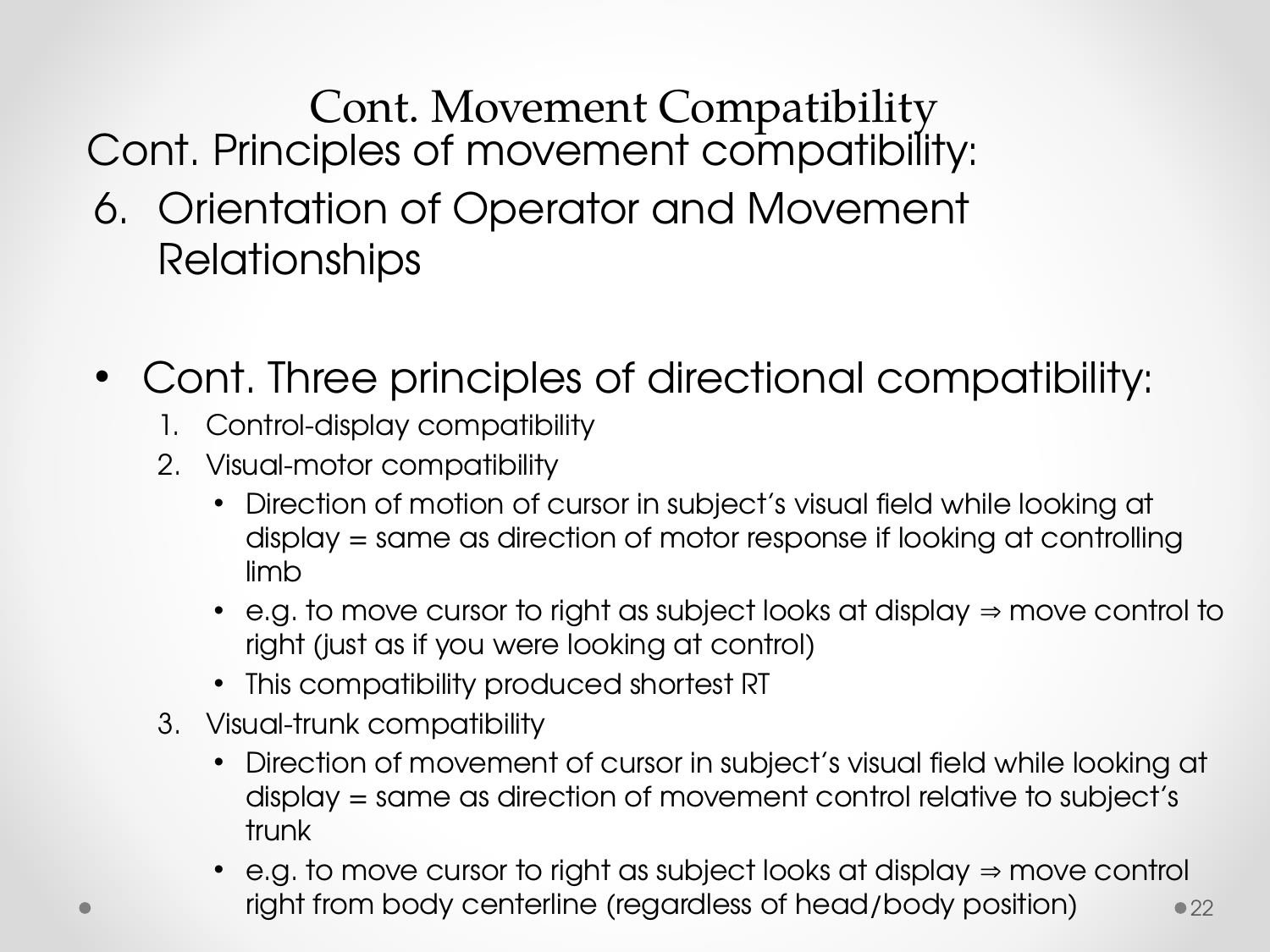

# Cont. Movement Compatibility

Cont. Principles of movement compatibility:
Orientation of Operator and Movement Relationships

Cont. Three principles of directional compatibility:
Control-display compatibility
Visual-motor compatibility
Direction of motion of cursor in subject’s visual field while looking at display = same as direction of motor response if looking at controlling limb
e.g. to move cursor to right as subject looks at display ⇒ move control to right (just as if you were looking at control)
This compatibility produced shortest RT
Visual-trunk compatibility
Direction of movement of cursor in subject’s visual field while looking at display = same as direction of movement control relative to subject’s trunk
e.g. to move cursor to right as subject looks at display ⇒ move control right from body centerline (regardless of head/body position)
22